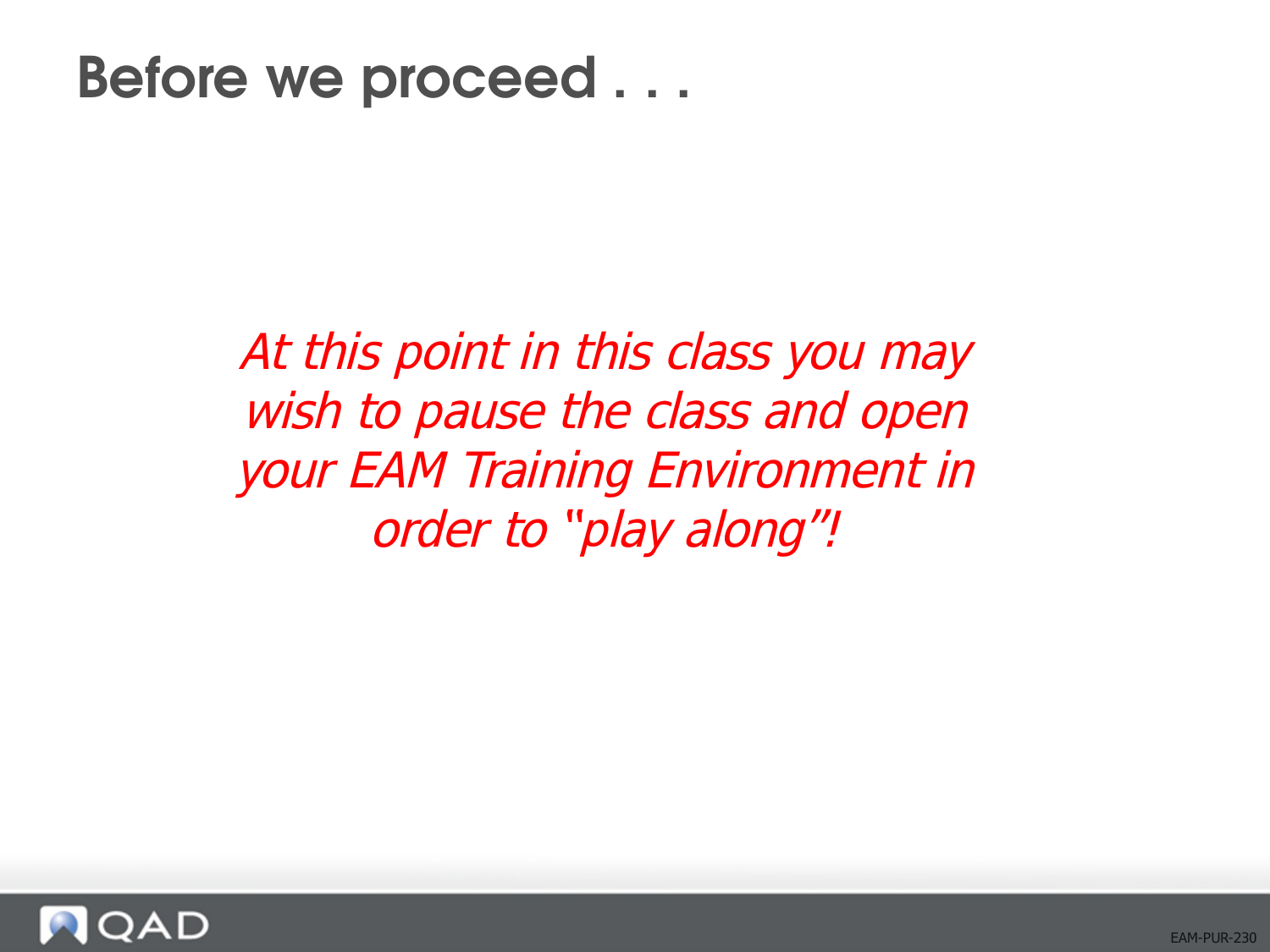

# Before we proceed . . .
At this point in this class you may wish to pause the class and open your EAM Training Environment in order to “play along”!
EAM-PUR-230